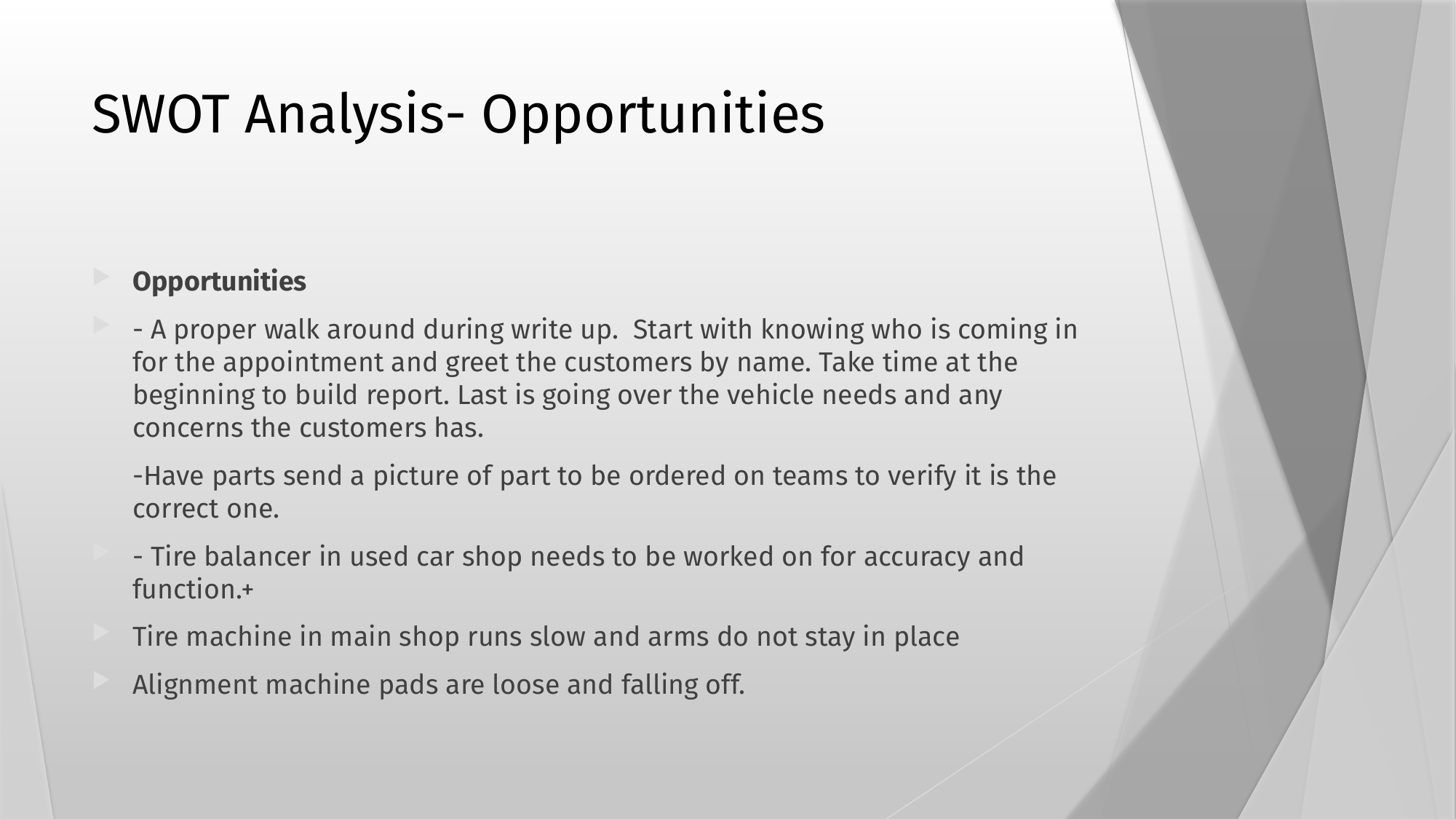

# SWOT Analysis- Opportunities
Opportunities
- A proper walk around during write up.  Start with knowing who is coming in for the appointment and greet the customers by name. Take time at the beginning to build report. Last is going over the vehicle needs and any concerns the customers has.
-Have parts send a picture of part to be ordered on teams to verify it is the correct one.
- Tire balancer in used car shop needs to be worked on for accuracy and function.+
Tire machine in main shop runs slow and arms do not stay in place
Alignment machine pads are loose and falling off.